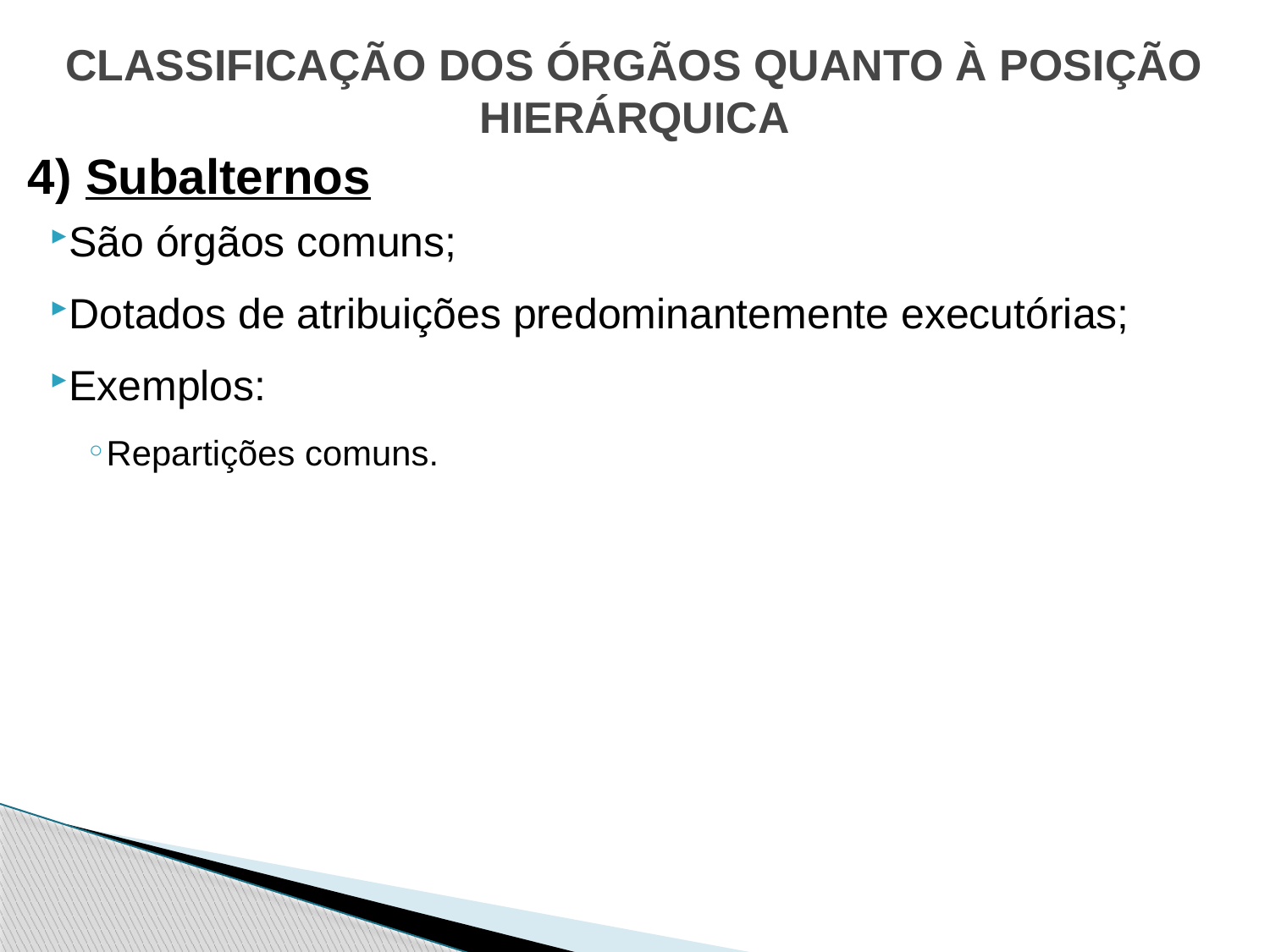

# CLASSIFICAÇÃO DOS ÓRGÃOS QUANTO À POSIÇÃO HIERÁRQUICA
4) Subalternos
São órgãos comuns;
Dotados de atribuições predominantemente executórias;
Exemplos:
Repartições comuns.